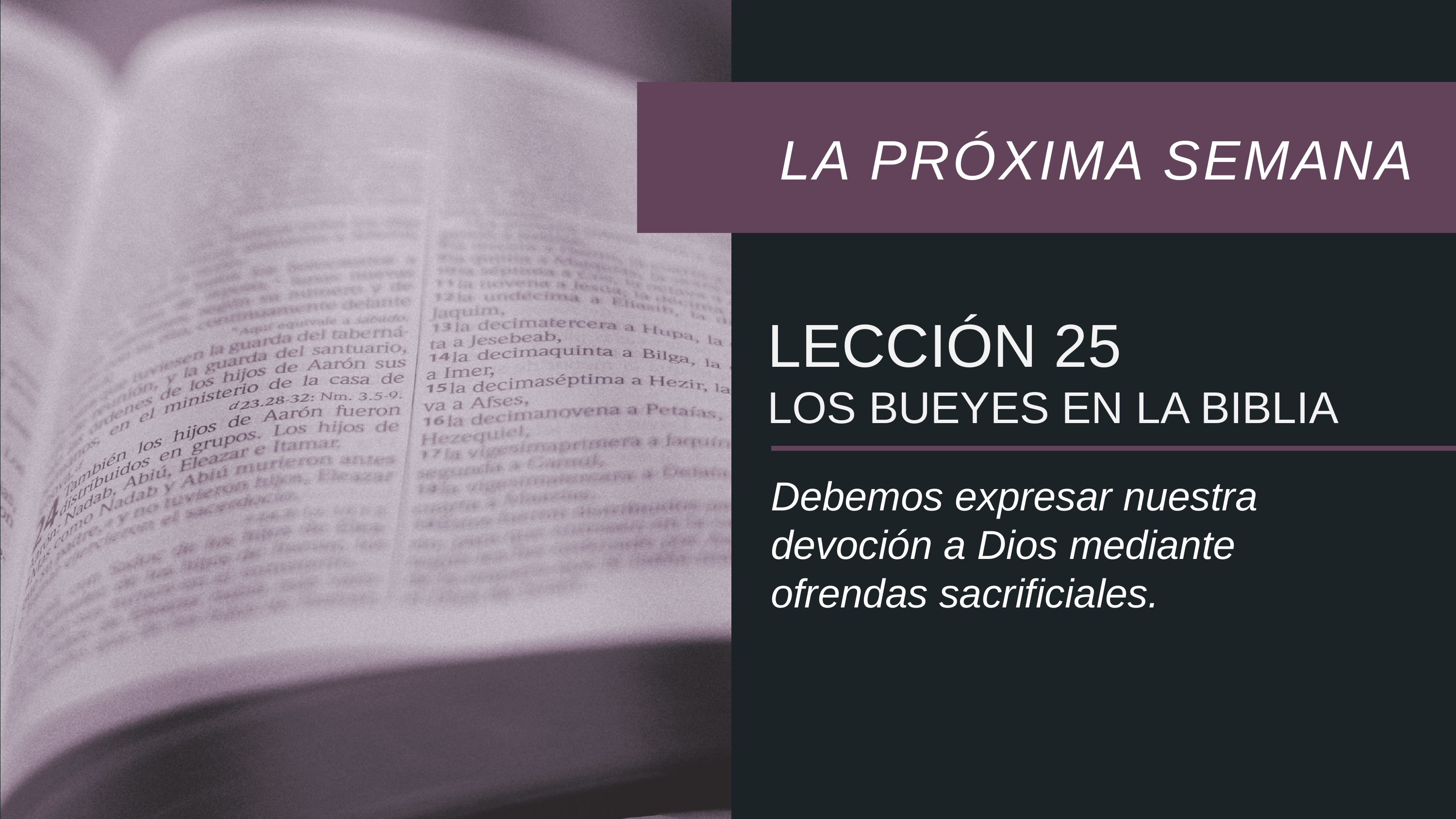

LECCIÓN 25
LOS BUEYES EN LA BIBLIA
Debemos expresar nuestra devoción a Dios mediante ofrendas sacrificiales.